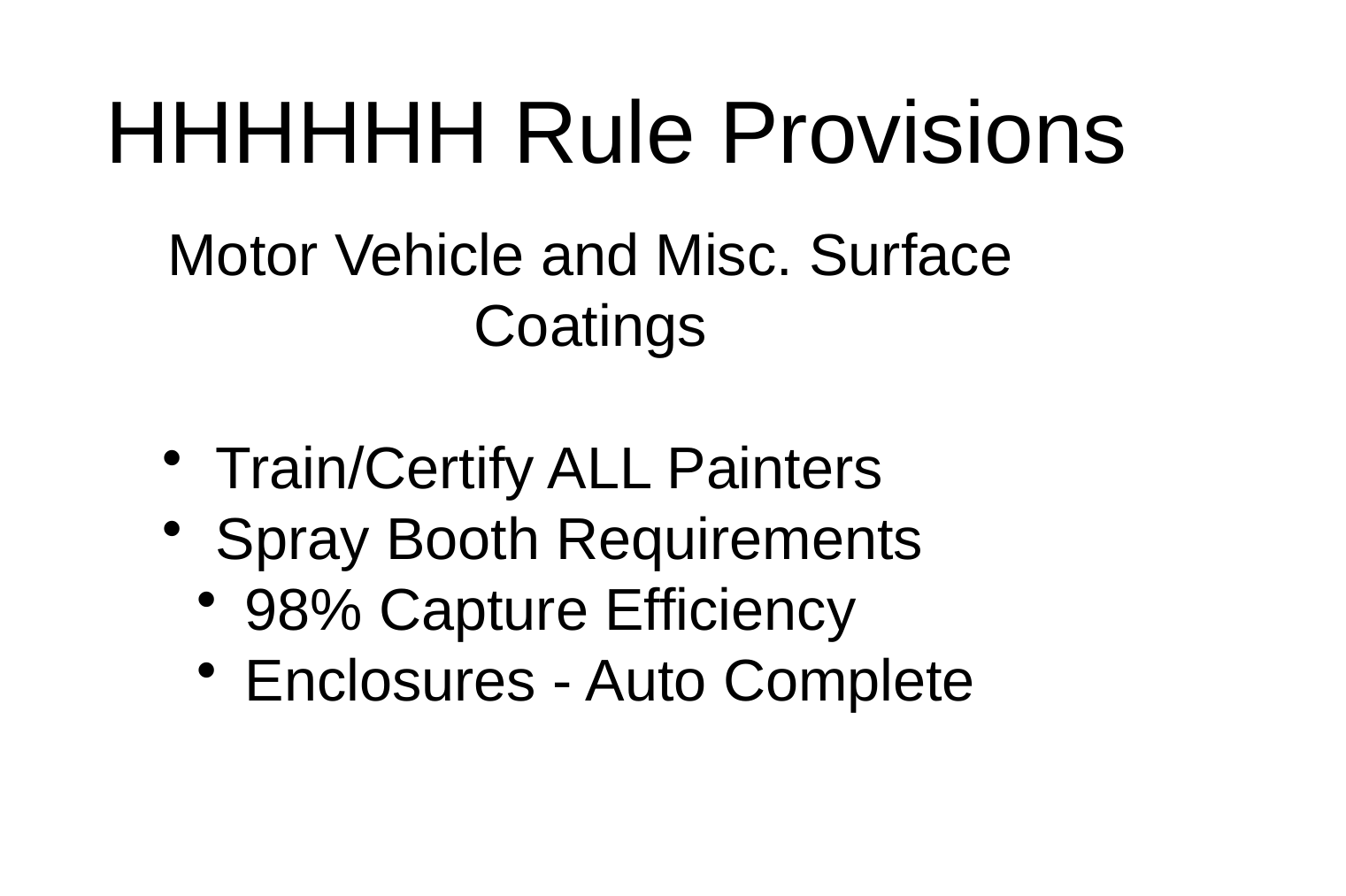

# HHHHHH Rule Provisions

Motor Vehicle and Misc. Surface Coatings

  Train/Certify ALL Painters
  Spray Booth Requirements
 98% Capture Efficiency
 Enclosures - Auto Complete